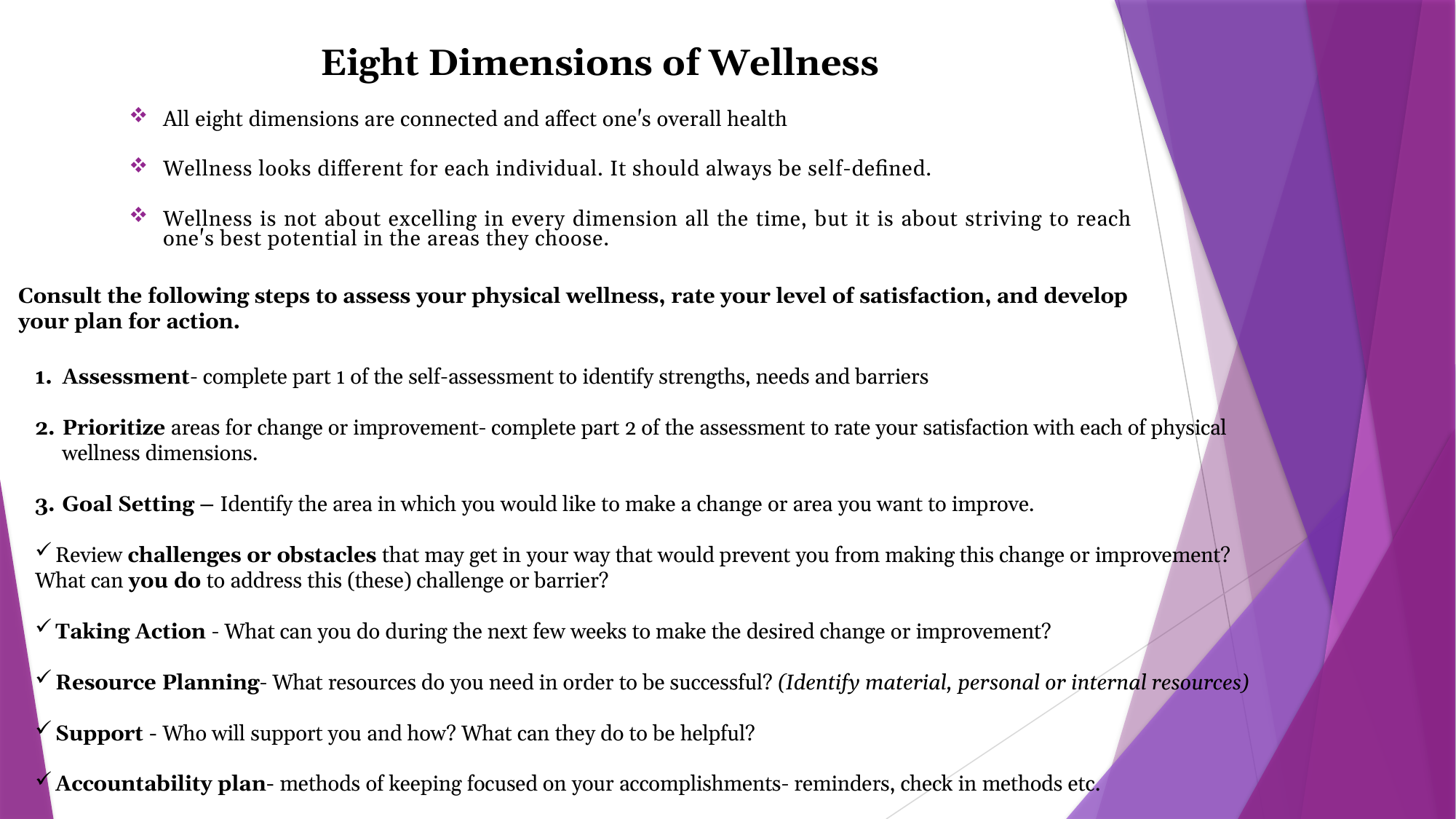

Eight Dimensions of Wellness
All eight dimensions are connected and affect one's overall health

Wellness looks different for each individual. It should always be self-defined.

Wellness is not about excelling in every dimension all the time, but it is about striving to reach one's best potential in the areas they choose.
Consult the following steps to assess your physical wellness, rate your level of satisfaction, and develop your plan for action.
Assessment- complete part 1 of the self-assessment to identify strengths, needs and barriers
Prioritize areas for change or improvement- complete part 2 of the assessment to rate your satisfaction with each of physical wellness dimensions.
Goal Setting – Identify the area in which you would like to make a change or area you want to improve.

Review challenges or obstacles that may get in your way that would prevent you from making this change or improvement?
What can you do to address this (these) challenge or barrier?

Taking Action - What can you do during the next few weeks to make the desired change or improvement?

Resource Planning- What resources do you need in order to be successful? (Identify material, personal or internal resources)

Support - Who will support you and how? What can they do to be helpful?

Accountability plan- methods of keeping focused on your accomplishments- reminders, check in methods etc.